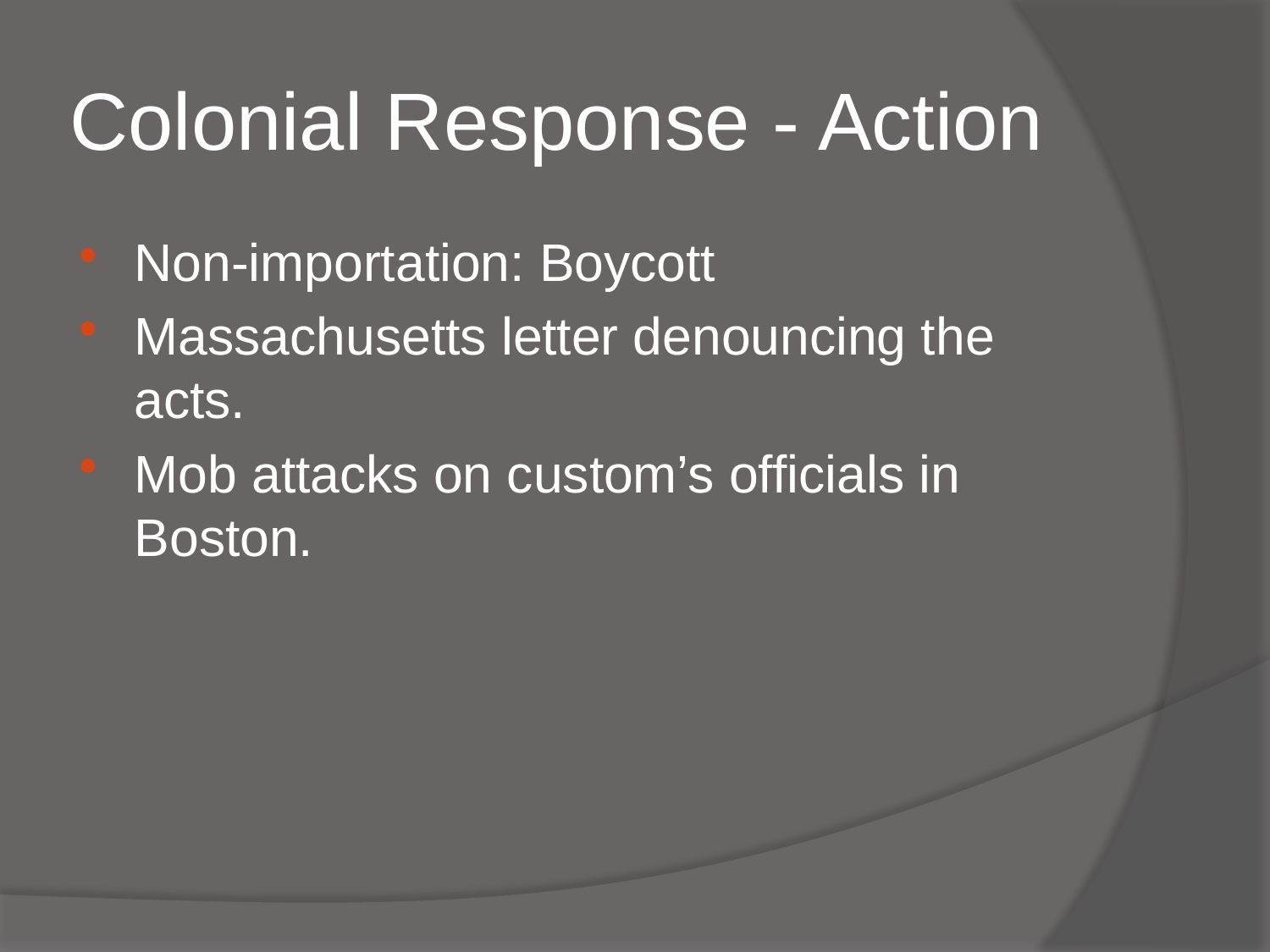

# Colonial Response - Action
Non-importation: Boycott
Massachusetts letter denouncing the acts.
Mob attacks on custom’s officials in Boston.